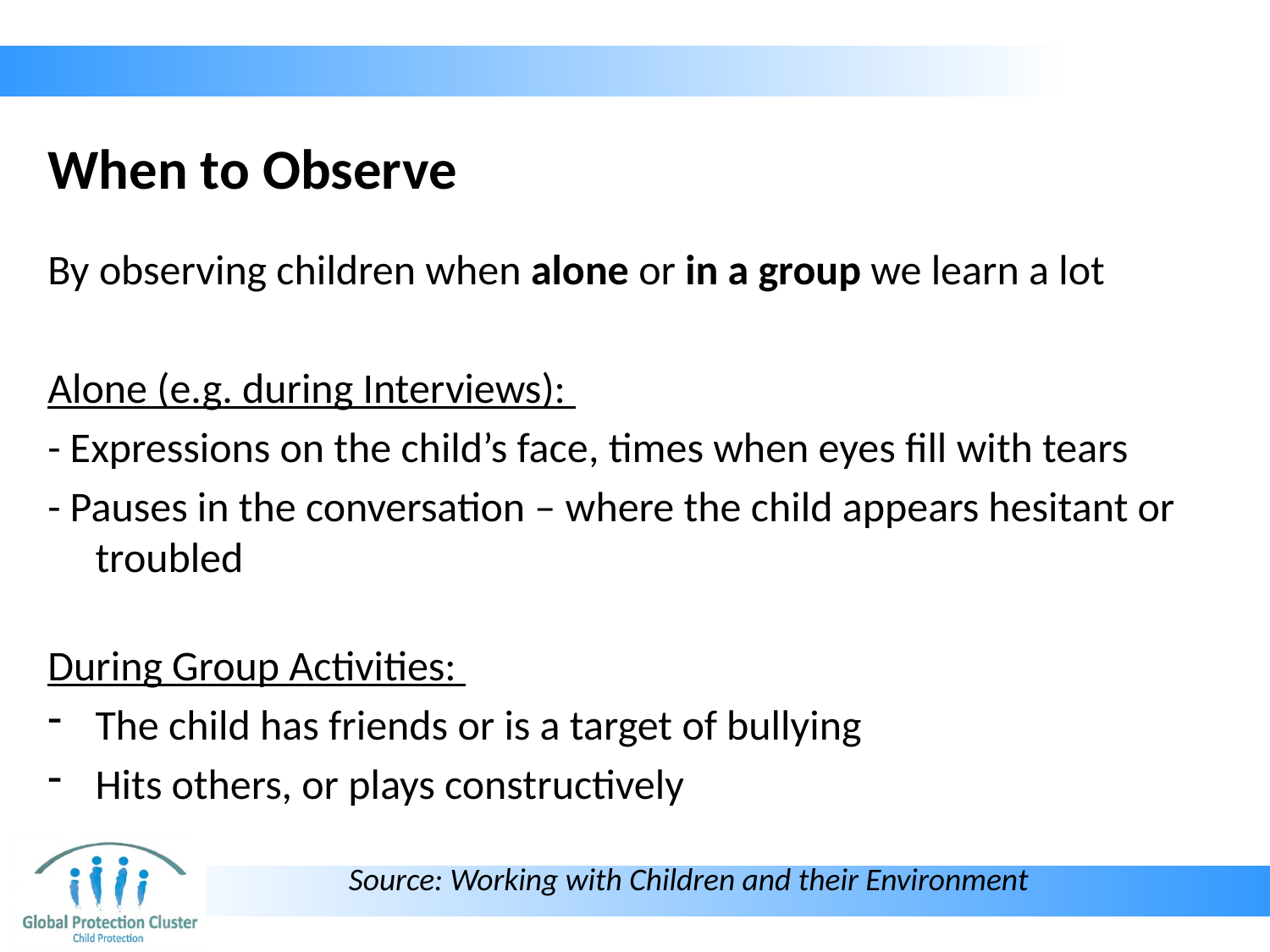

# When to Observe
By observing children when alone or in a group we learn a lot

Alone (e.g. during Interviews):
- Expressions on the child’s face, times when eyes fill with tears
- Pauses in the conversation – where the child appears hesitant or troubled

During Group Activities:
The child has friends or is a target of bullying
Hits others, or plays constructively

Source: Working with Children and their Environment